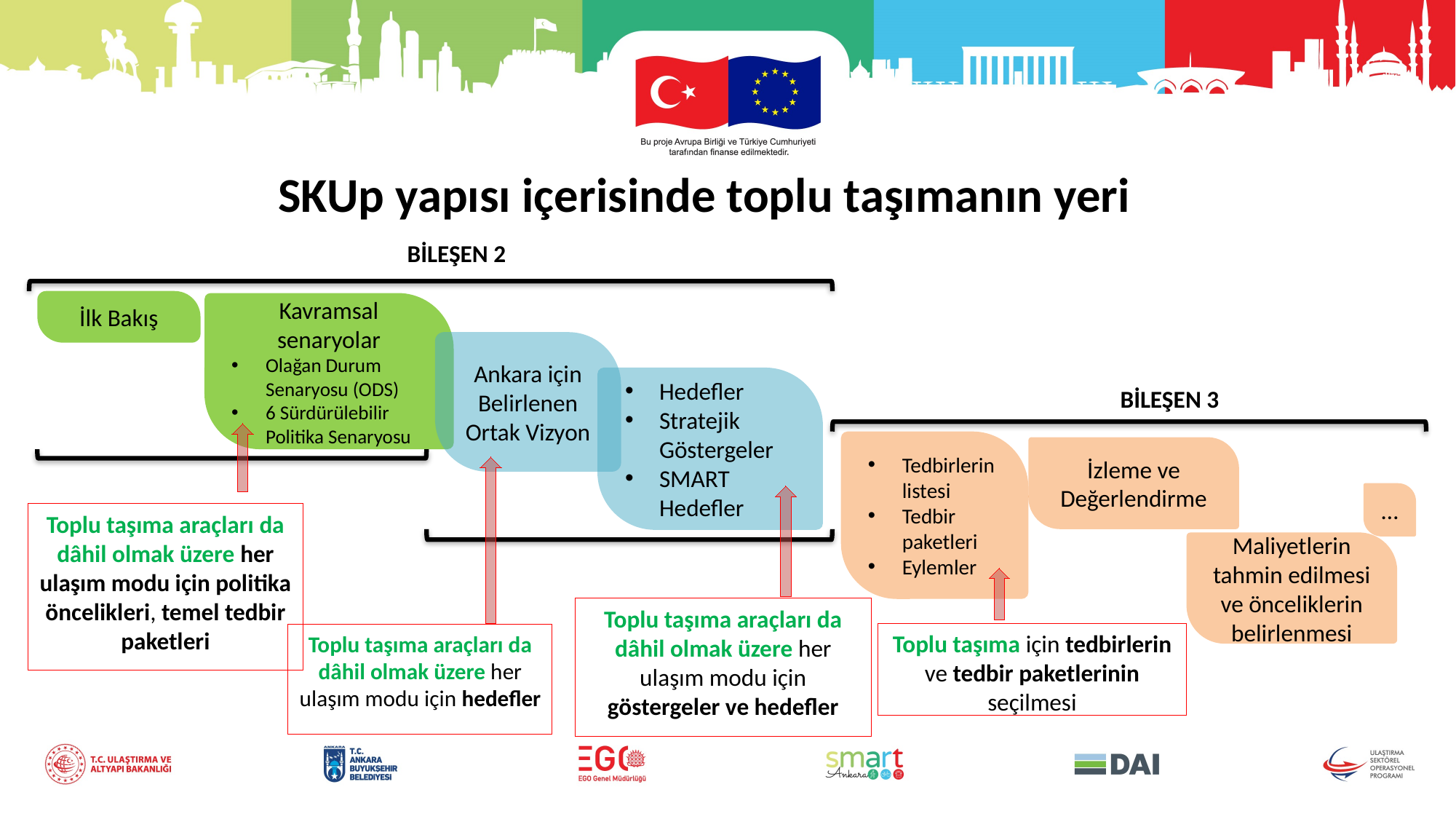

# SKUp yapısı içerisinde toplu taşımanın yeri

BİLEŞEN 2

İlk Bakış
Kavramsal senaryolar
Olağan Durum Senaryosu (ODS)
6 Sürdürülebilir Politika Senaryosu

Ankara için Belirlenen Ortak Vizyon
Hedefler
Stratejik Göstergeler
SMART Hedefler
BİLEŞEN 3
Tedbirlerin listesi
Tedbir paketleri
Eylemler
İzleme ve Değerlendirme
…
Maliyetlerin tahmin edilmesi ve önceliklerin belirlenmesi

Toplu taşıma araçları da dâhil olmak üzere her ulaşım modu için politika öncelikleri, temel tedbir paketleri

Toplu taşıma araçları da dâhil olmak üzere her ulaşım modu için göstergeler ve hedefler
Toplu taşıma için tedbirlerin ve tedbir paketlerinin seçilmesi
Toplu taşıma araçları da dâhil olmak üzere her ulaşım modu için hedefler